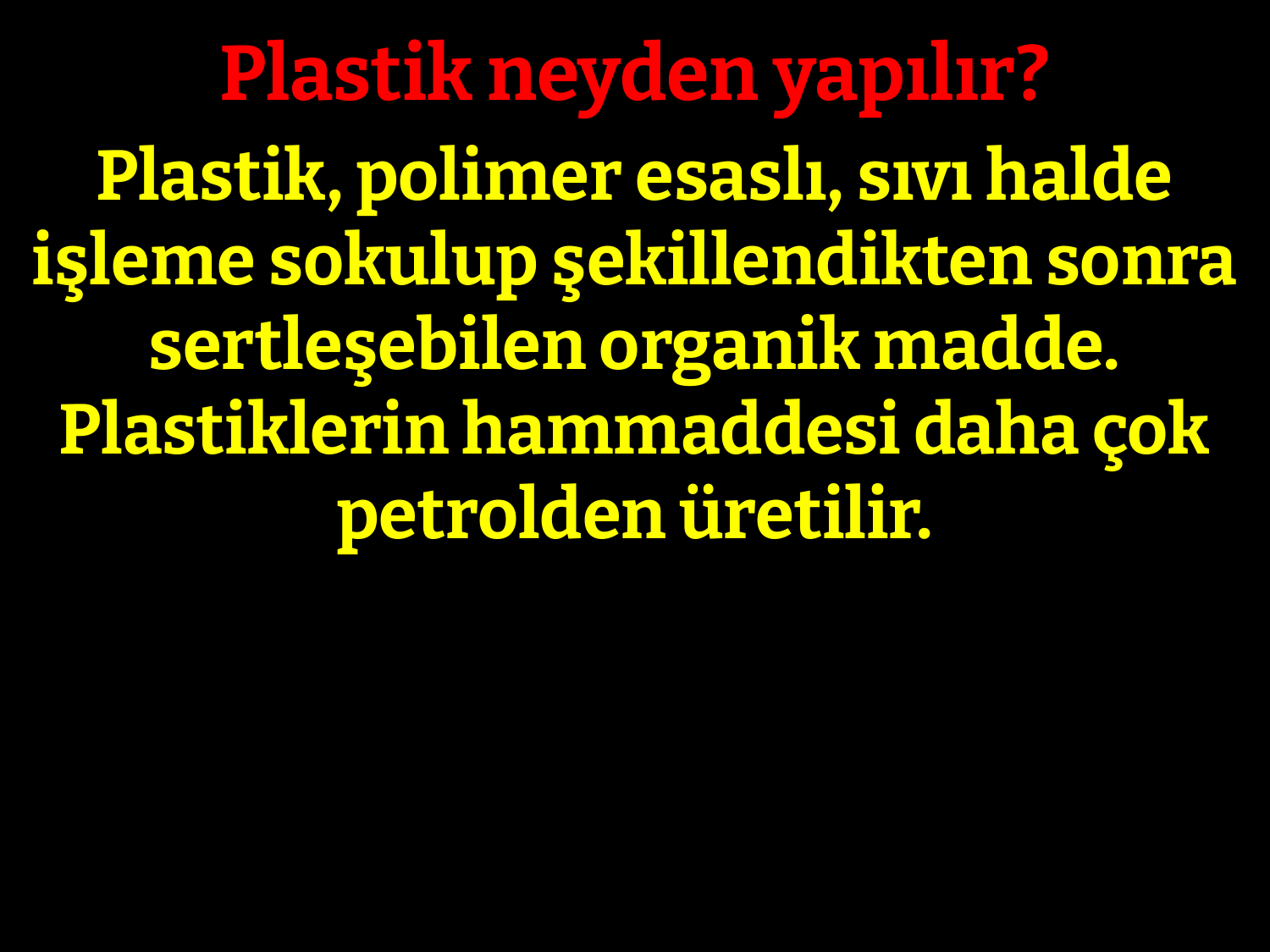

Plastik neyden yapılır?
Plastik, polimer esaslı, sıvı halde işleme sokulup şekillendikten sonra sertleşebilen organik madde. Plastiklerin hammaddesi daha çok petrolden üretilir.
#